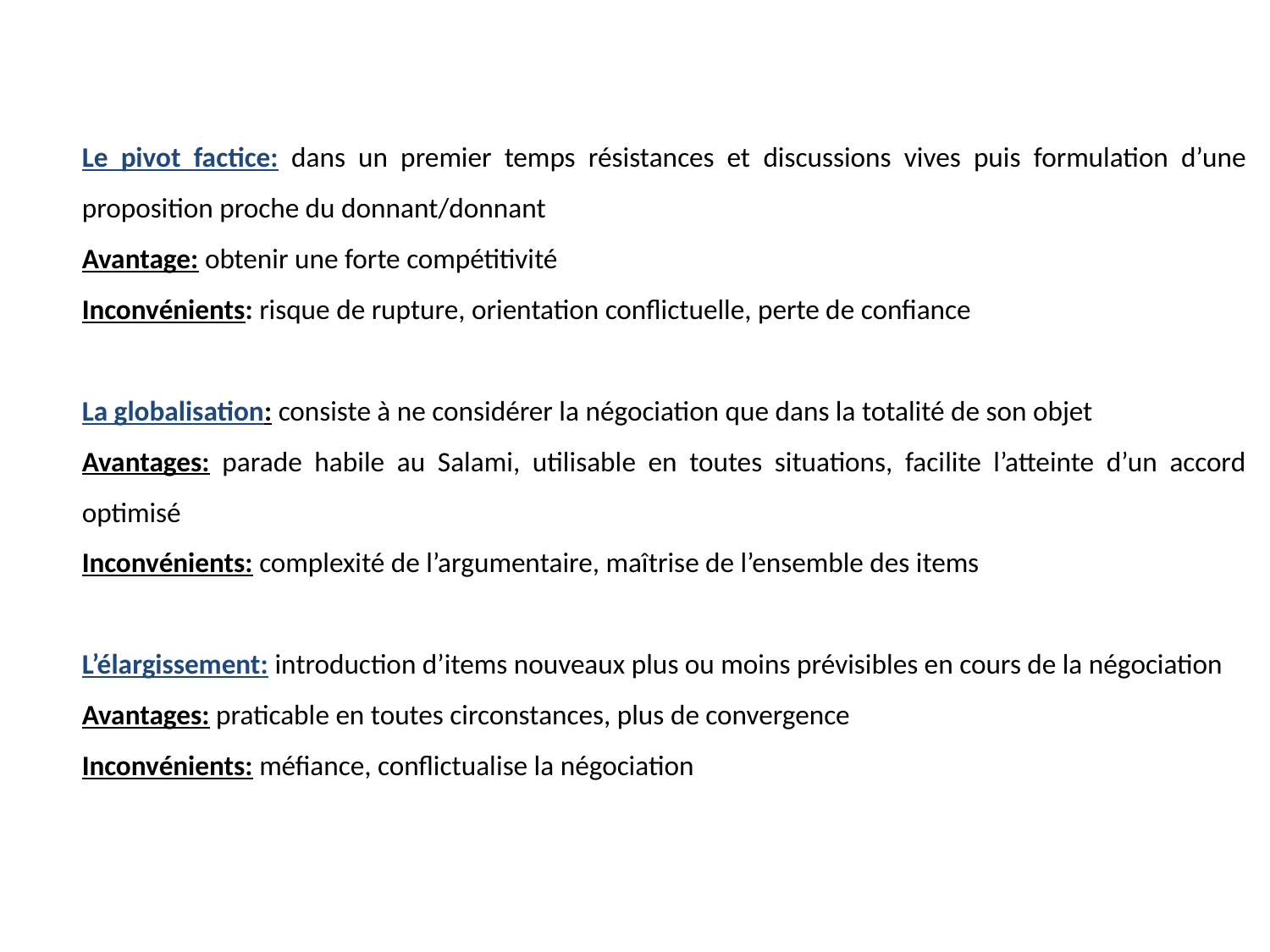

Le pivot factice: dans un premier temps résistances et discussions vives puis formulation d’une proposition proche du donnant/donnant
Avantage: obtenir une forte compétitivité
Inconvénients: risque de rupture, orientation conflictuelle, perte de confiance

La globalisation: consiste à ne considérer la négociation que dans la totalité de son objet
Avantages: parade habile au Salami, utilisable en toutes situations, facilite l’atteinte d’un accord optimisé
Inconvénients: complexité de l’argumentaire, maîtrise de l’ensemble des items

L’élargissement: introduction d’items nouveaux plus ou moins prévisibles en cours de la négociation
Avantages: praticable en toutes circonstances, plus de convergence
Inconvénients: méfiance, conflictualise la négociation